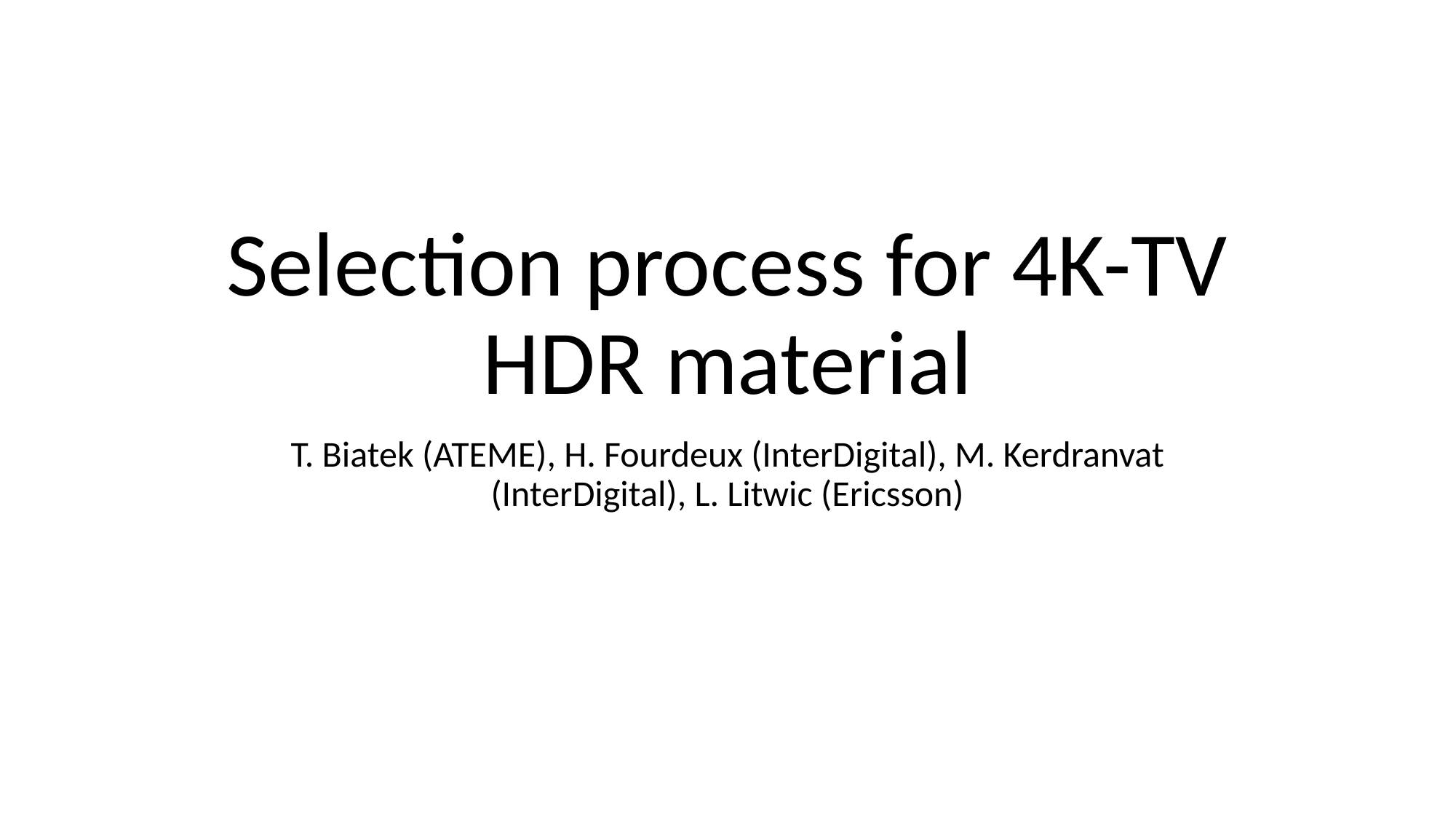

# Selection process for 4K-TV HDR material
T. Biatek (ATEME), H. Fourdeux (InterDigital), M. Kerdranvat (InterDigital), L. Litwic (Ericsson)